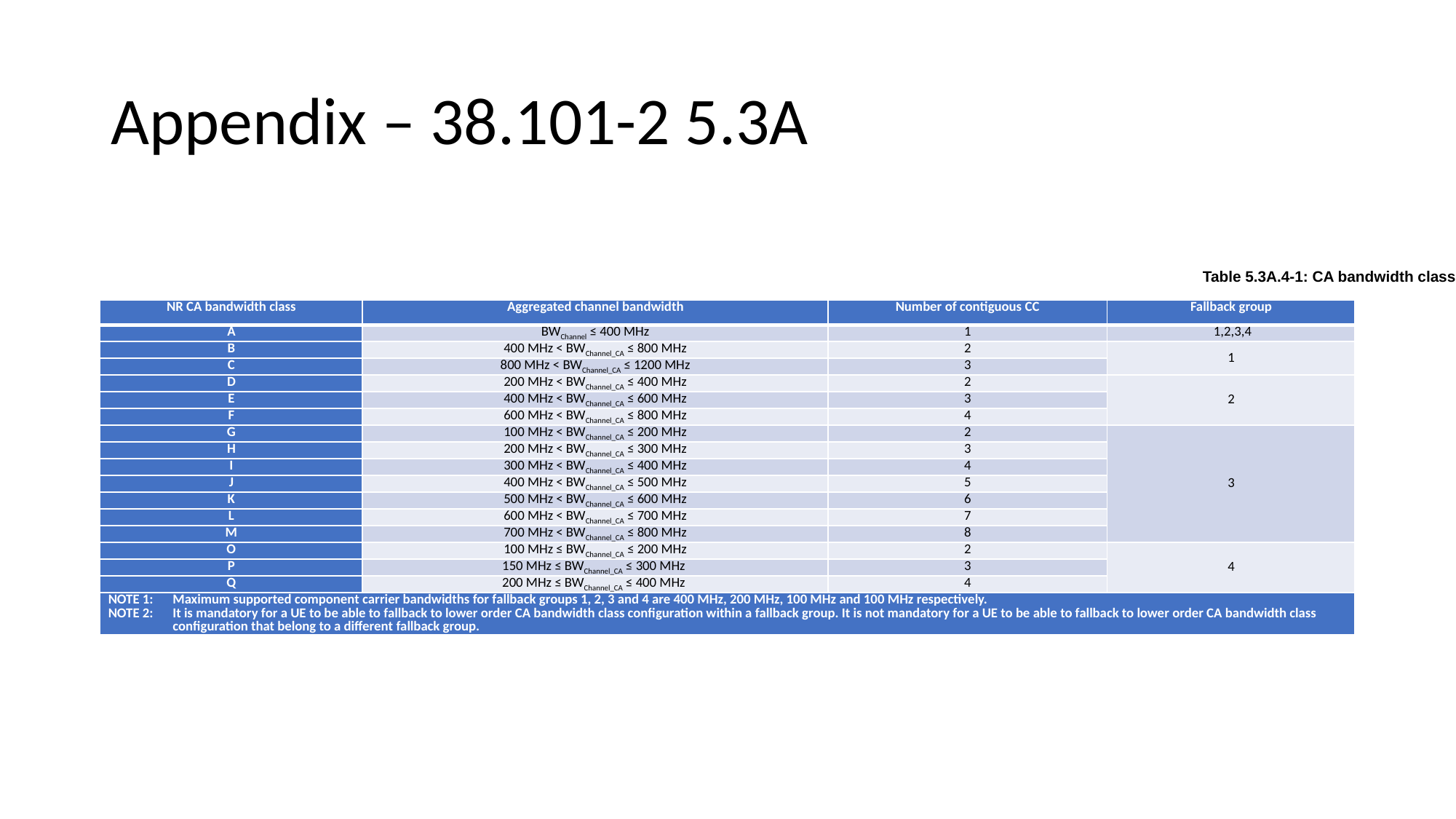

# Appendix – 38.101-2 5.3A

Table 5.3A.4-1: CA bandwidth classes

| NR CA bandwidth class | Aggregated channel bandwidth | Number of contiguous CC | Fallback group |
| --- | --- | --- | --- |
| A | BWChannel ≤ 400 MHz | 1 | 1,2,3,4 |
| B | 400 MHz < BWChannel\_CA ≤ 800 MHz | 2 | 1 |
| C | 800 MHz < BWChannel\_CA ≤ 1200 MHz | 3 |  |
| D | 200 MHz < BWChannel\_CA ≤ 400 MHz | 2 | 2 |
| E | 400 MHz < BWChannel\_CA ≤ 600 MHz | 3 |  |
| F | 600 MHz < BWChannel\_CA ≤ 800 MHz | 4 |  |
| G | 100 MHz < BWChannel\_CA ≤ 200 MHz | 2 | 3 |
| H | 200 MHz < BWChannel\_CA ≤ 300 MHz | 3 |  |
| I | 300 MHz < BWChannel\_CA ≤ 400 MHz | 4 |  |
| J | 400 MHz < BWChannel\_CA ≤ 500 MHz | 5 |  |
| K | 500 MHz < BWChannel\_CA ≤ 600 MHz | 6 |  |
| L | 600 MHz < BWChannel\_CA ≤ 700 MHz | 7 |  |
| M | 700 MHz < BWChannel\_CA ≤ 800 MHz | 8 |  |
| O | 100 MHz ≤ BWChannel\_CA ≤ 200 MHz | 2 | 4 |
| P | 150 MHz ≤ BWChannel\_CA ≤ 300 MHz | 3 |  |
| Q | 200 MHz ≤ BWChannel\_CA ≤ 400 MHz | 4 |  |
| NOTE 1: Maximum supported component carrier bandwidths for fallback groups 1, 2, 3 and 4 are 400 MHz, 200 MHz, 100 MHz and 100 MHz respectively. NOTE 2: It is mandatory for a UE to be able to fallback to lower order CA bandwidth class configuration within a fallback group. It is not mandatory for a UE to be able to fallback to lower order CA bandwidth class configuration that belong to a different fallback group. |  |  |  |